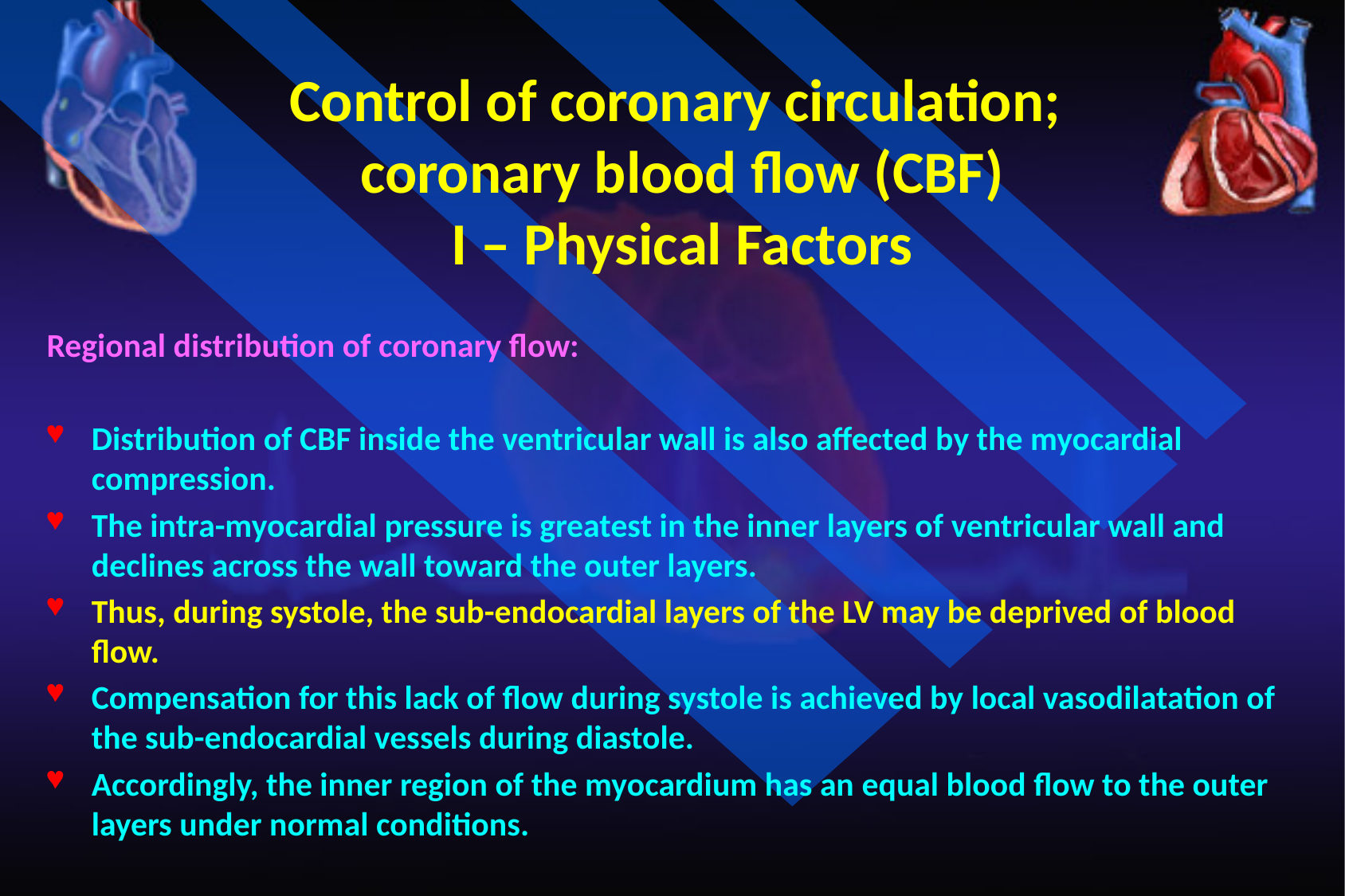

Control of coronary circulation;
coronary blood flow (CBF)
I – Physical Factors
Regional distribution of coronary flow:

Distribution of CBF inside the ventricular wall is also affected by the myocardial compression.
The intra-myocardial pressure is greatest in the inner layers of ventricular wall and declines across the wall toward the outer layers.
Thus, during systole, the sub-endocardial layers of the LV may be deprived of blood flow.
Compensation for this lack of flow during systole is achieved by local vasodilatation of the sub-endocardial vessels during diastole.
Accordingly, the inner region of the myocardium has an equal blood flow to the outer layers under normal conditions.